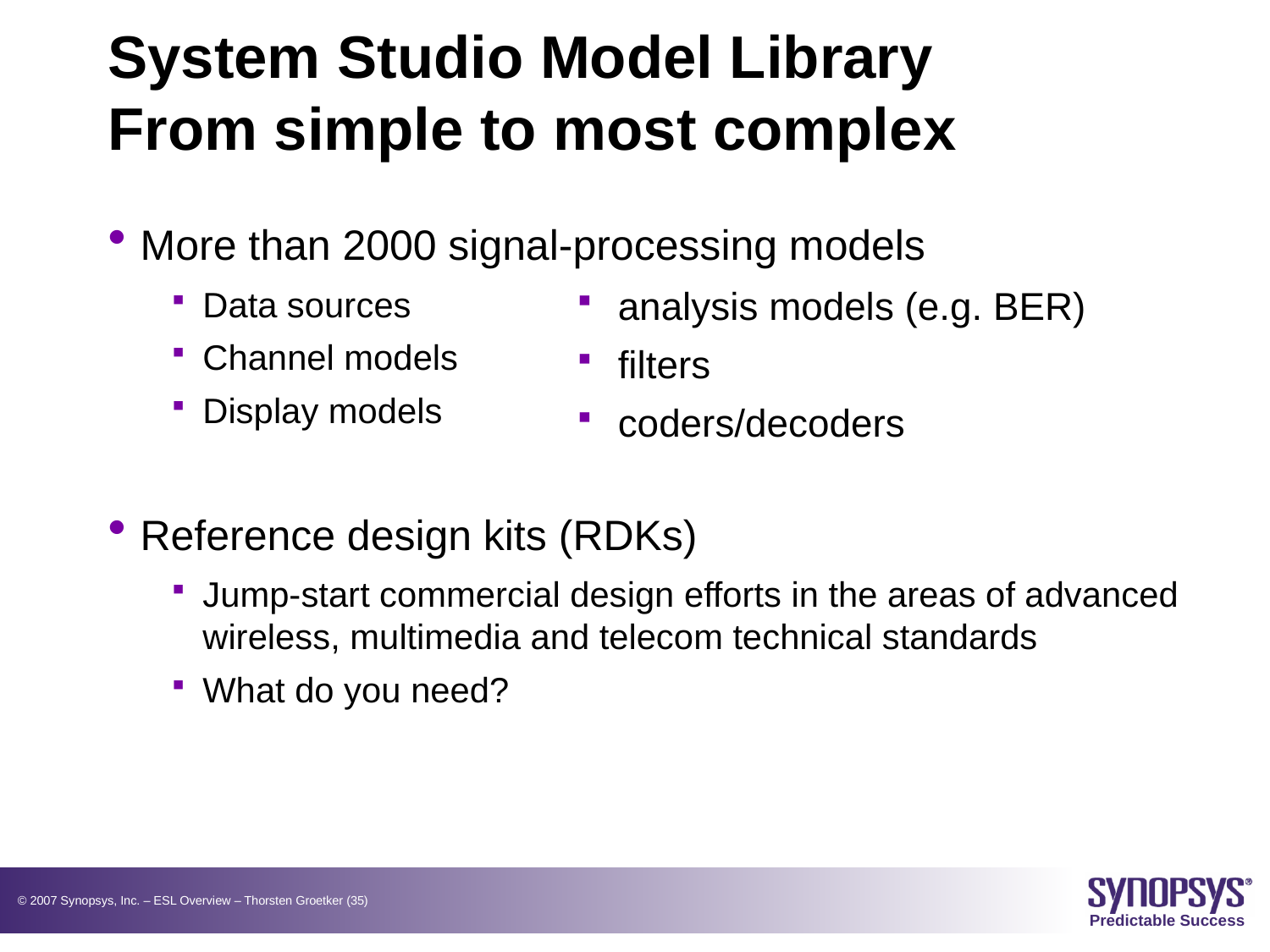

# System Studio Model Library From simple to most complex
More than 2000 signal-processing models
Data sources
Channel models
Display models

Reference design kits (RDKs)
Jump-start commercial design efforts in the areas of advanced wireless, multimedia and telecom technical standards
What do you need?
 analysis models (e.g. BER)
 filters
 coders/decoders